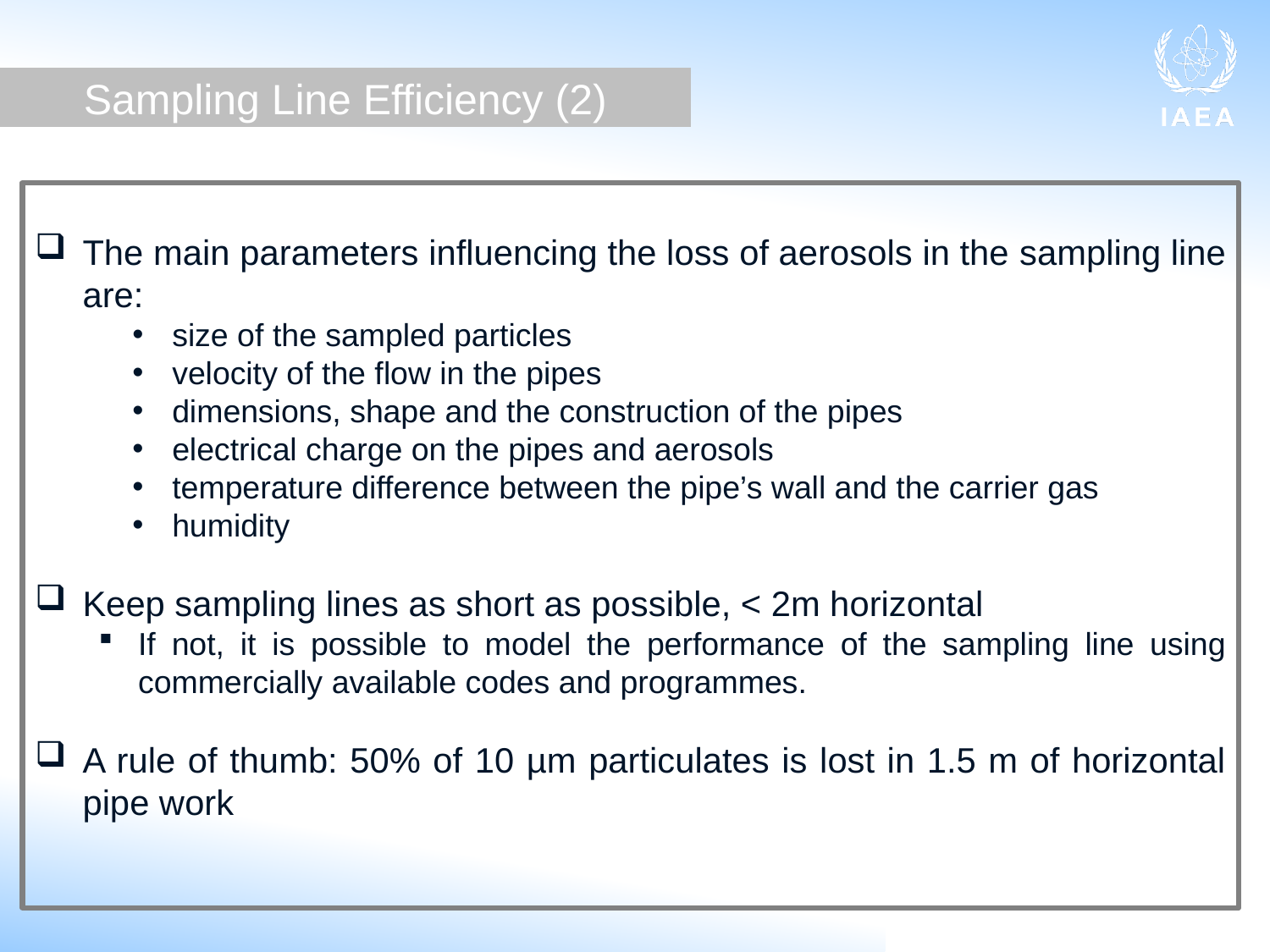

Sampling Line Efficiency (2)
The main parameters influencing the loss of aerosols in the sampling line are:
size of the sampled particles
velocity of the flow in the pipes
dimensions, shape and the construction of the pipes
electrical charge on the pipes and aerosols
temperature difference between the pipe’s wall and the carrier gas
humidity

Keep sampling lines as short as possible, < 2m horizontal
If not, it is possible to model the performance of the sampling line using commercially available codes and programmes.

A rule of thumb: 50% of 10 µm particulates is lost in 1.5 m of horizontal pipe work